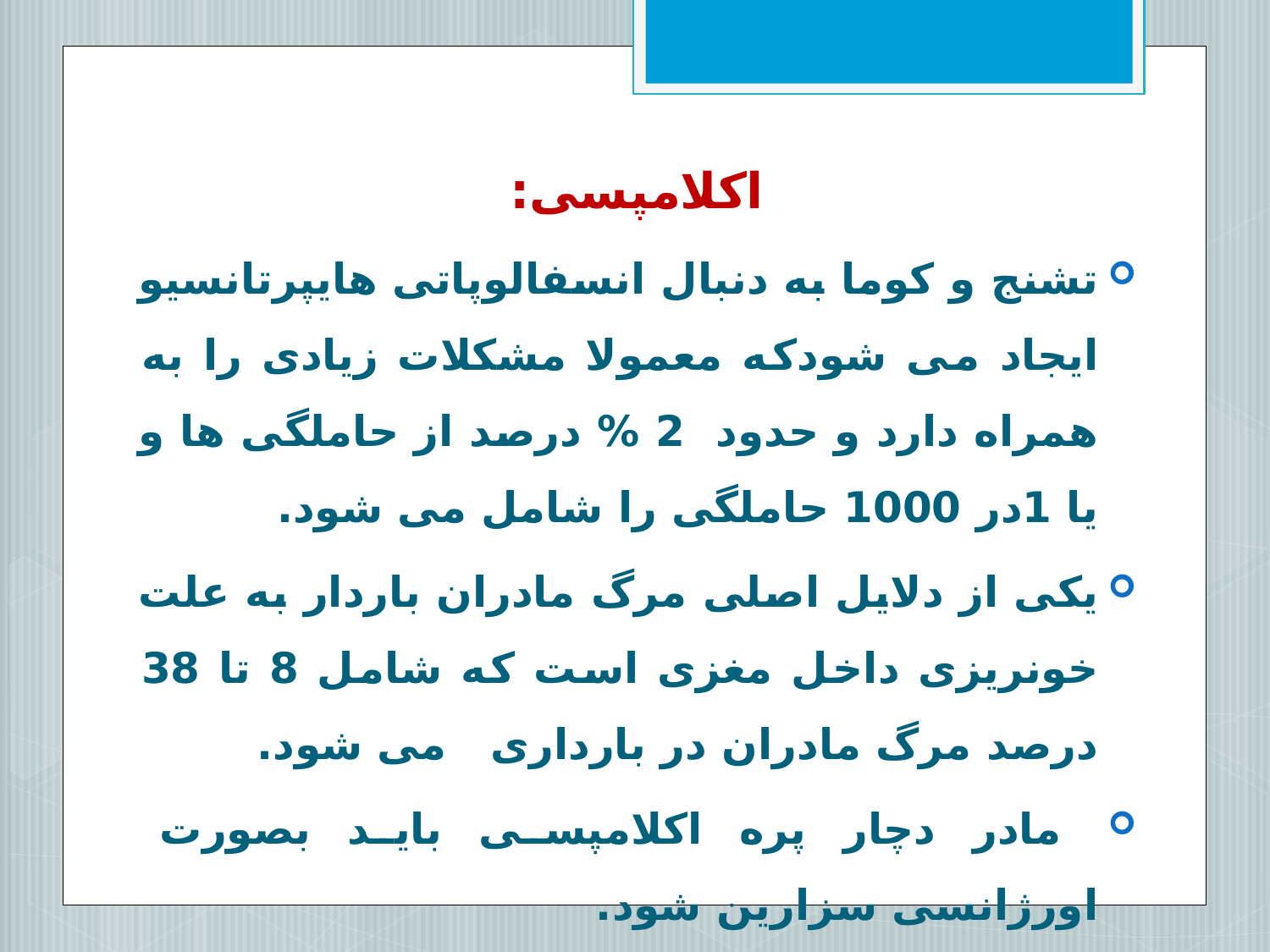

اکلامپسی:
تشنج و کوما به دنبال انسفالوپاتی هایپرتانسیو ایجاد می شودکه معمولا مشکلات زیادی را به همراه دارد و حدود  2 % درصد از حاملگی ها و یا 1در 1000 حاملگی را شامل می شود.
یکی از دلایل اصلی مرگ مادران باردار به علت خونریزی داخل مغزی است که شامل 8 تا 38 درصد مرگ مادران در بارداری   می شود.
 مادر دچار پره اکلامپسی باید بصورت اورژانسی سزارین شود.